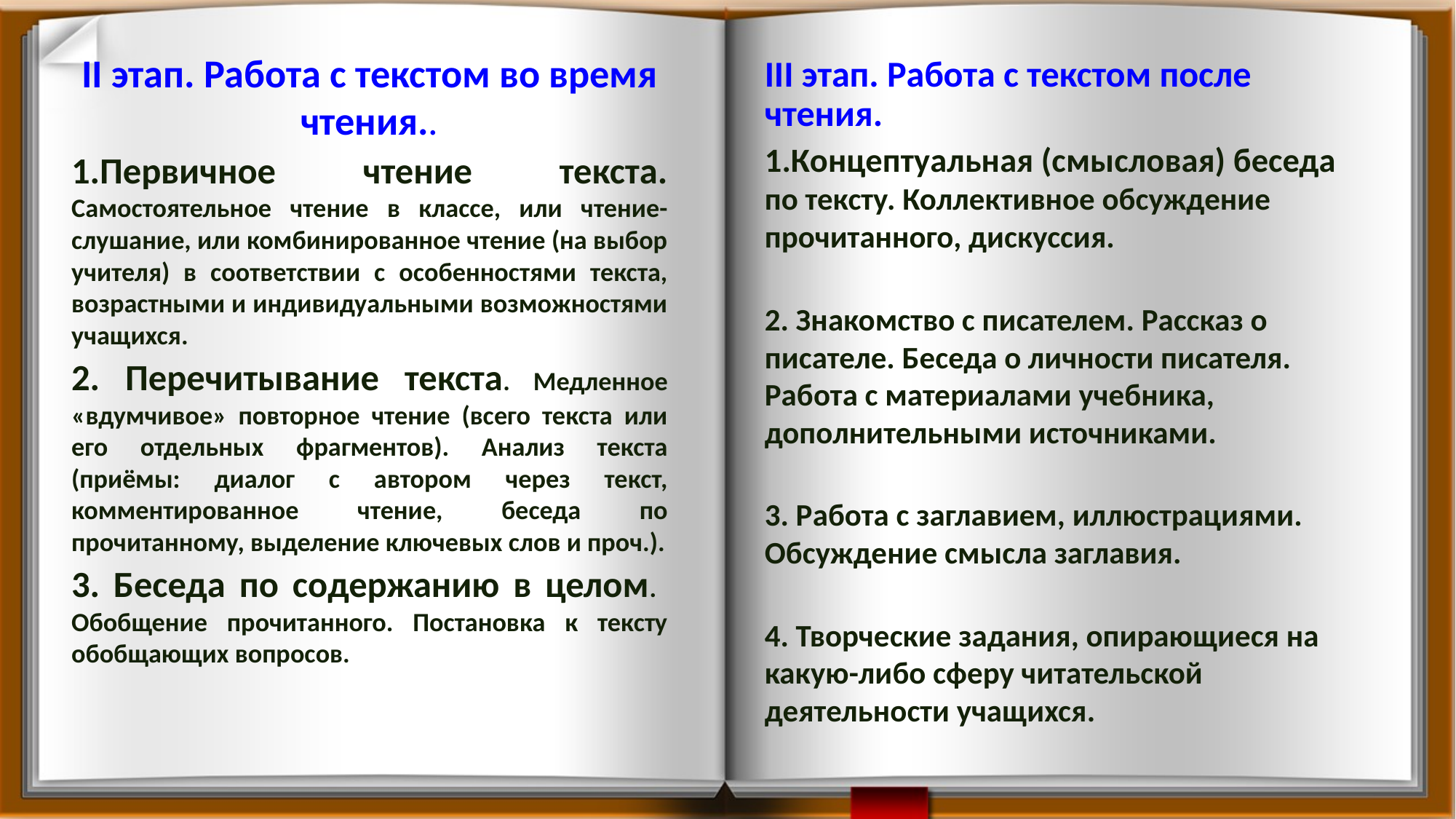

II этап. Работа с текстом во время чтения..
1.Первичное чтение текста. Самостоятельное чтение в классе, или чтение-слушание, или комбинированное чтение (на выбор учителя) в соответствии с особенностями текста, возрастными и индивидуальными возможностями учащихся.
2. Перечитывание текста. Медленное «вдумчивое» повторное чтение (всего текста или его отдельных фрагментов). Анализ текста (приёмы: диалог с автором через текст, комментированное чтение, беседа по прочитанному, выделение ключевых слов и проч.).
3. Беседа по содержанию в целом.  Обобщение прочитанного. Постановка к тексту обобщающих вопросов.

III этап. Работа с текстом после чтения.
1.Концептуальная (смысловая) беседа по тексту. Коллективное обсуждение прочитанного, дискуссия.

2. Знакомство с писателем. Рассказ о писателе. Беседа о личности писателя. Работа с материалами учебника, дополнительными источниками.

3. Работа с заглавием, иллюстрациями. Обсуждение смысла заглавия.

4. Творческие задания, опирающиеся на какую-либо сферу читательской деятельности учащихся.